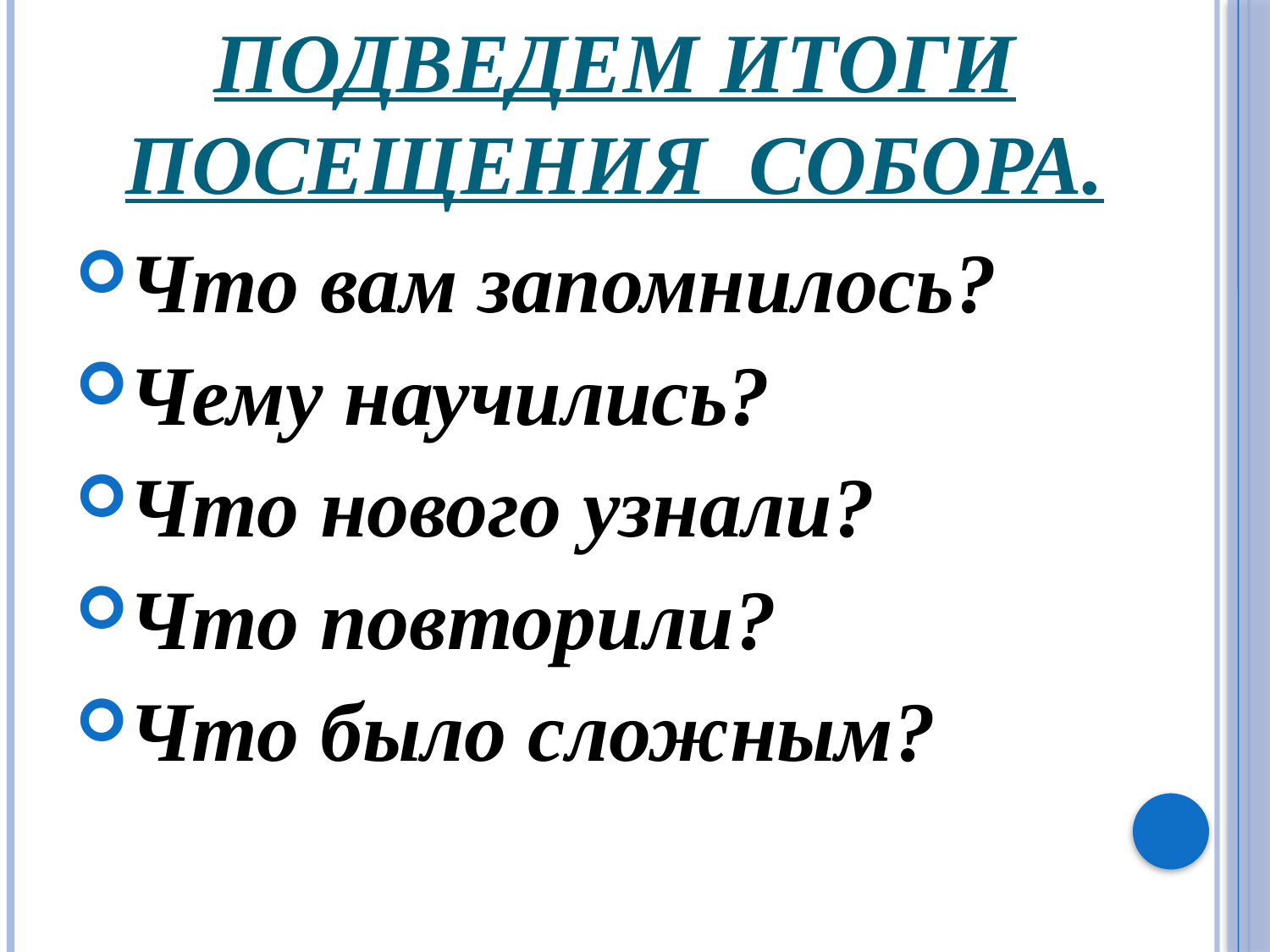

# Подведем итоги посещения  собора.
Что вам запомнилось?
Чему научились?
Что нового узнали?
Что повторили?
Что было сложным?